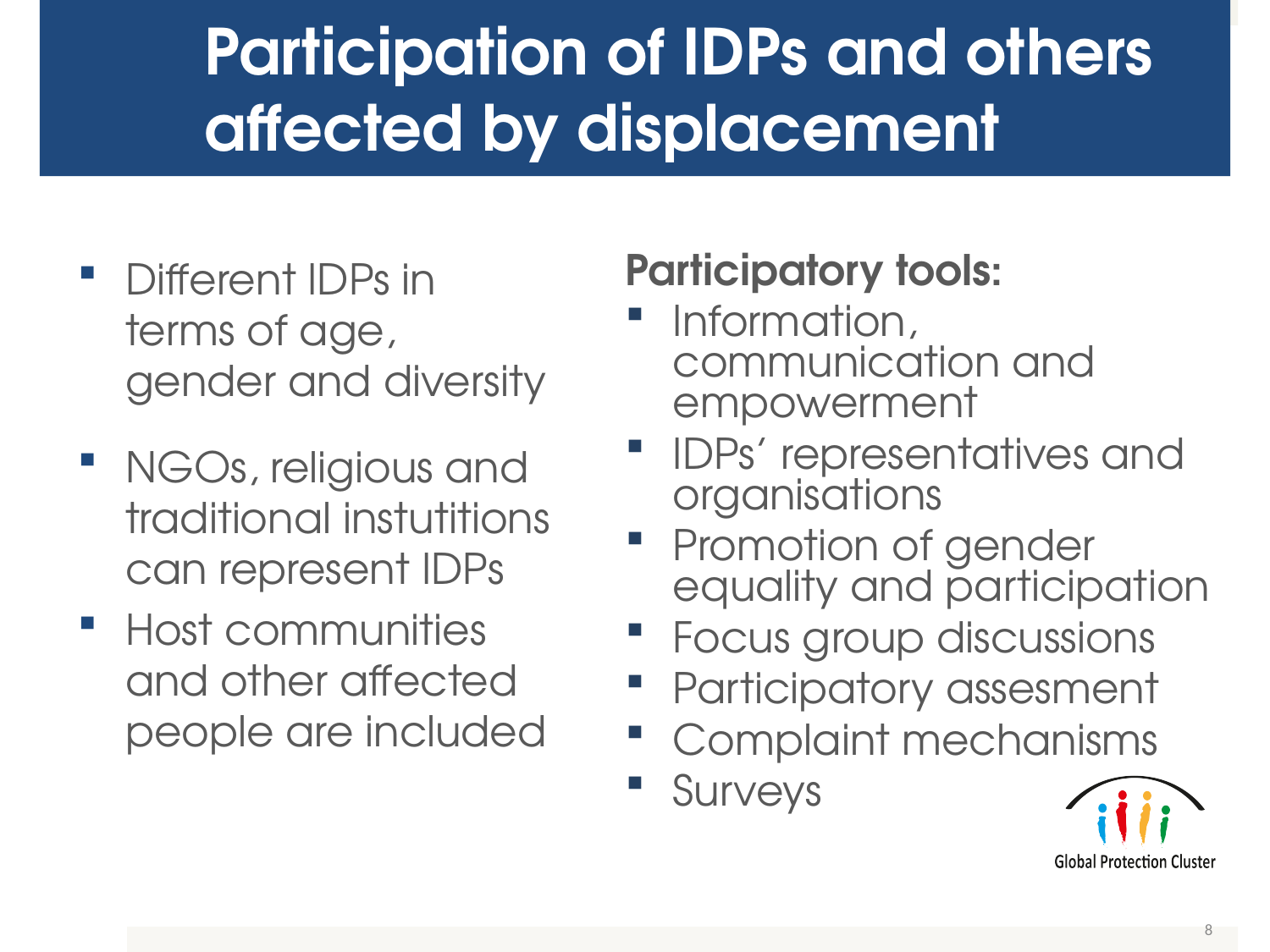

# Participation of IDPs and others affected by displacement
Different IDPs in terms of age, gender and diversity
NGOs, religious and traditional instutitions can represent IDPs
Host communities and other affected people are included
Participatory tools:
Information, communication and empowerment
IDPs’ representatives and organisations
Promotion of gender equality and participation
Focus group discussions
Participatory assesment
Complaint mechanisms
Surveys